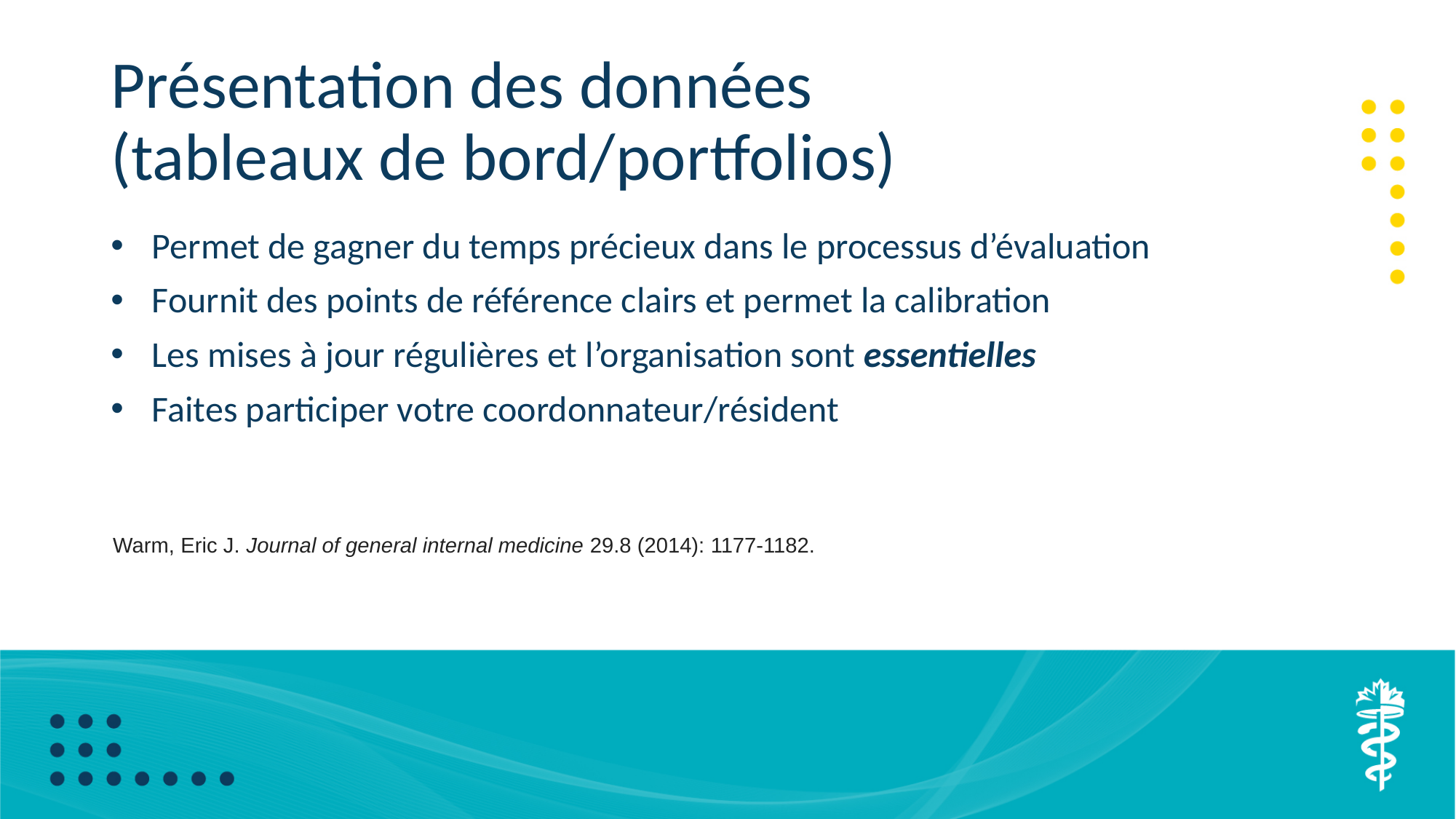

# Présentation des données (tableaux de bord/portfolios)
Permet de gagner du temps précieux dans le processus d’évaluation
Fournit des points de référence clairs et permet la calibration
Les mises à jour régulières et l’organisation sont essentielles
Faites participer votre coordonnateur/résident

Warm, Eric J. Journal of general internal medicine 29.8 (2014): 1177-1182.